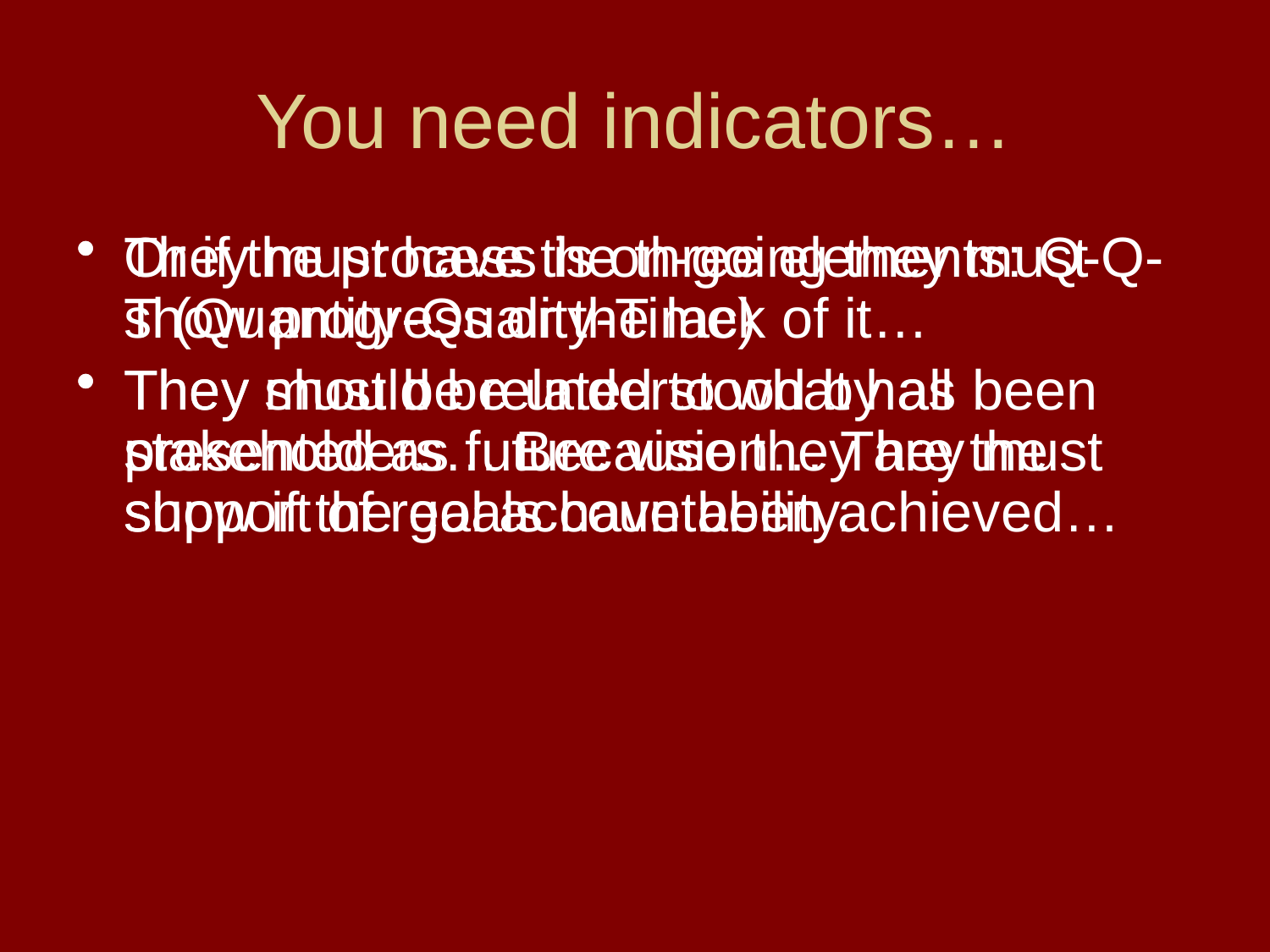

# You need indicators…
They must have the three elements: Q-Q-T (Quantity-Quality-Time)
They must be related to what has been presented as future vision… They must show if the goals have been achieved…
Or if the process is on-going they must show progress or the lack of it…
They should be understood by all stakeholders… Because they are the support of real accountability.